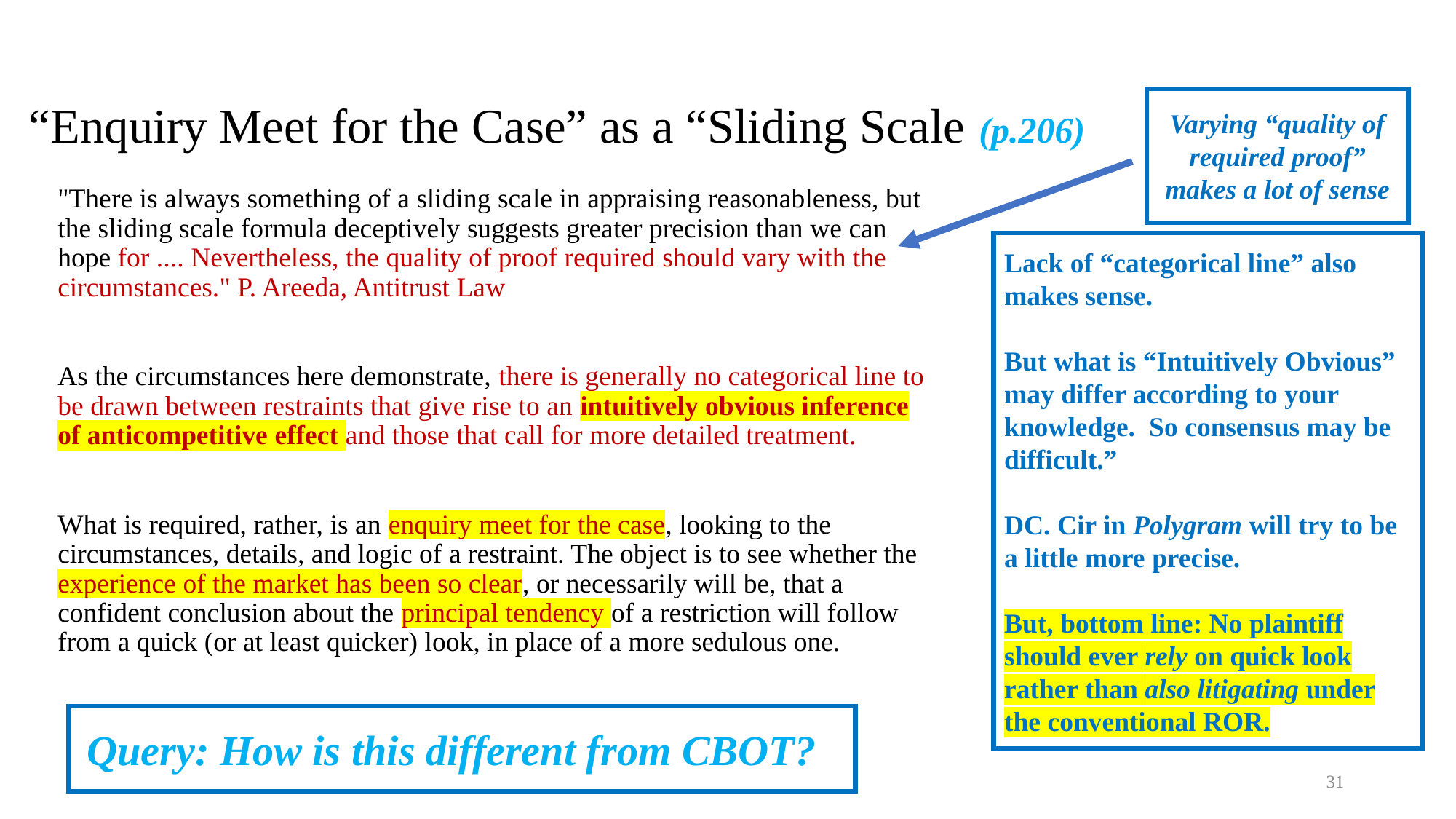

# “Enquiry Meet for the Case” as a “Sliding Scale (p.206)
Varying “quality of required proof” makes a lot of sense
"There is always something of a sliding scale in appraising reasonableness, but the sliding scale formula deceptively suggests greater precision than we can hope for .... Nevertheless, the quality of proof required should vary with the circumstances." P. Areeda, Antitrust Law

As the circumstances here demonstrate, there is generally no categorical line to be drawn between restraints that give rise to an intuitively obvious inference of anticompetitive effect and those that call for more detailed treatment.

What is required, rather, is an enquiry meet for the case, looking to the circumstances, details, and logic of a restraint. The object is to see whether the experience of the market has been so clear, or necessarily will be, that a confident conclusion about the principal tendency of a restriction will follow from a quick (or at least quicker) look, in place of a more sedulous one.
Lack of “categorical line” also makes sense.
But what is “Intuitively Obvious” may differ according to your knowledge.  So consensus may be difficult.”

DC. Cir in Polygram will try to be a little more precise.

But, bottom line: No plaintiff should ever rely on quick look rather than also litigating under the conventional ROR.
Query: How is this different from CBOT?
31